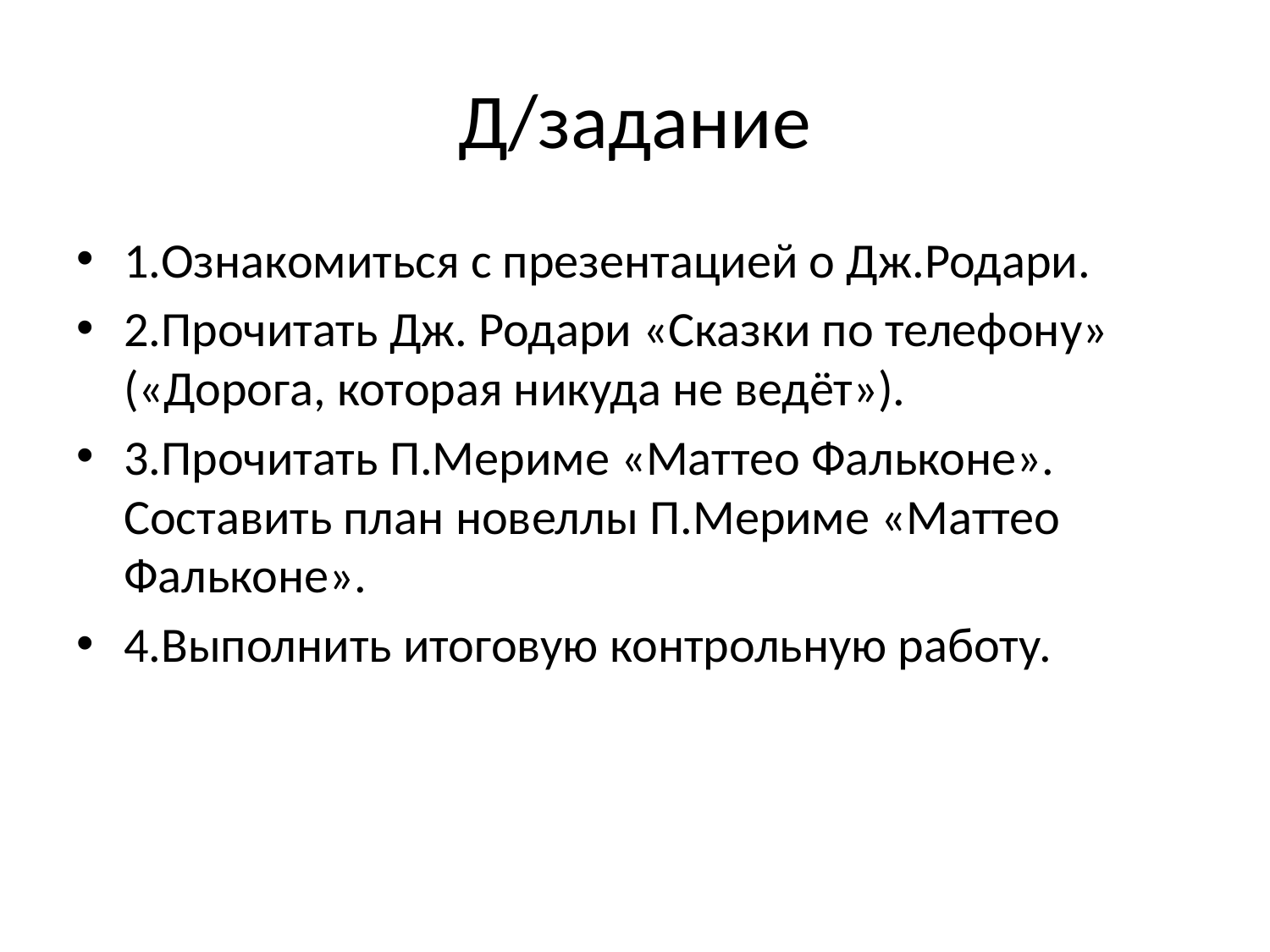

# Д/задание
1.Ознакомиться с презентацией о Дж.Родари.
2.Прочитать Дж. Родари «Сказки по телефону» («Дорога, которая никуда не ведёт»).
3.Прочитать П.Мериме «Маттео Фальконе». Составить план новеллы П.Мериме «Маттео Фальконе».
4.Выполнить итоговую контрольную работу.